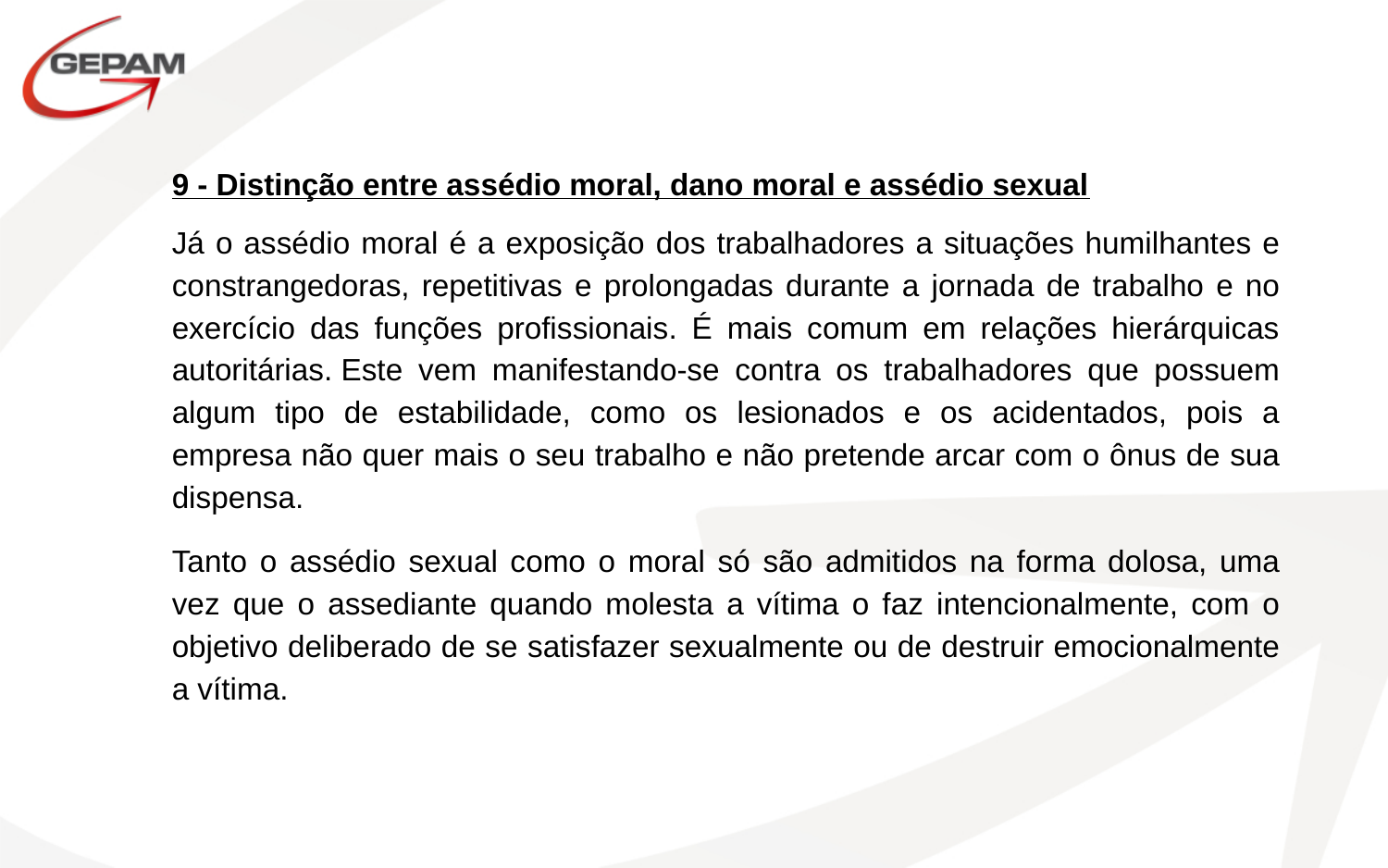

9 - Distinção entre assédio moral, dano moral e assédio sexual
Já o assédio moral é a exposição dos trabalhadores a situações humilhantes e constrangedoras, repetitivas e prolongadas durante a jornada de trabalho e no exercício das funções profissionais. É mais comum em relações hierárquicas autoritárias. Este vem manifestando-se contra os trabalhadores que possuem algum tipo de estabilidade, como os lesionados e os acidentados, pois a empresa não quer mais o seu trabalho e não pretende arcar com o ônus de sua dispensa.
Tanto o assédio sexual como o moral só são admitidos na forma dolosa, uma vez que o assediante quando molesta a vítima o faz intencionalmente, com o objetivo deliberado de se satisfazer sexualmente ou de destruir emocionalmente a vítima.